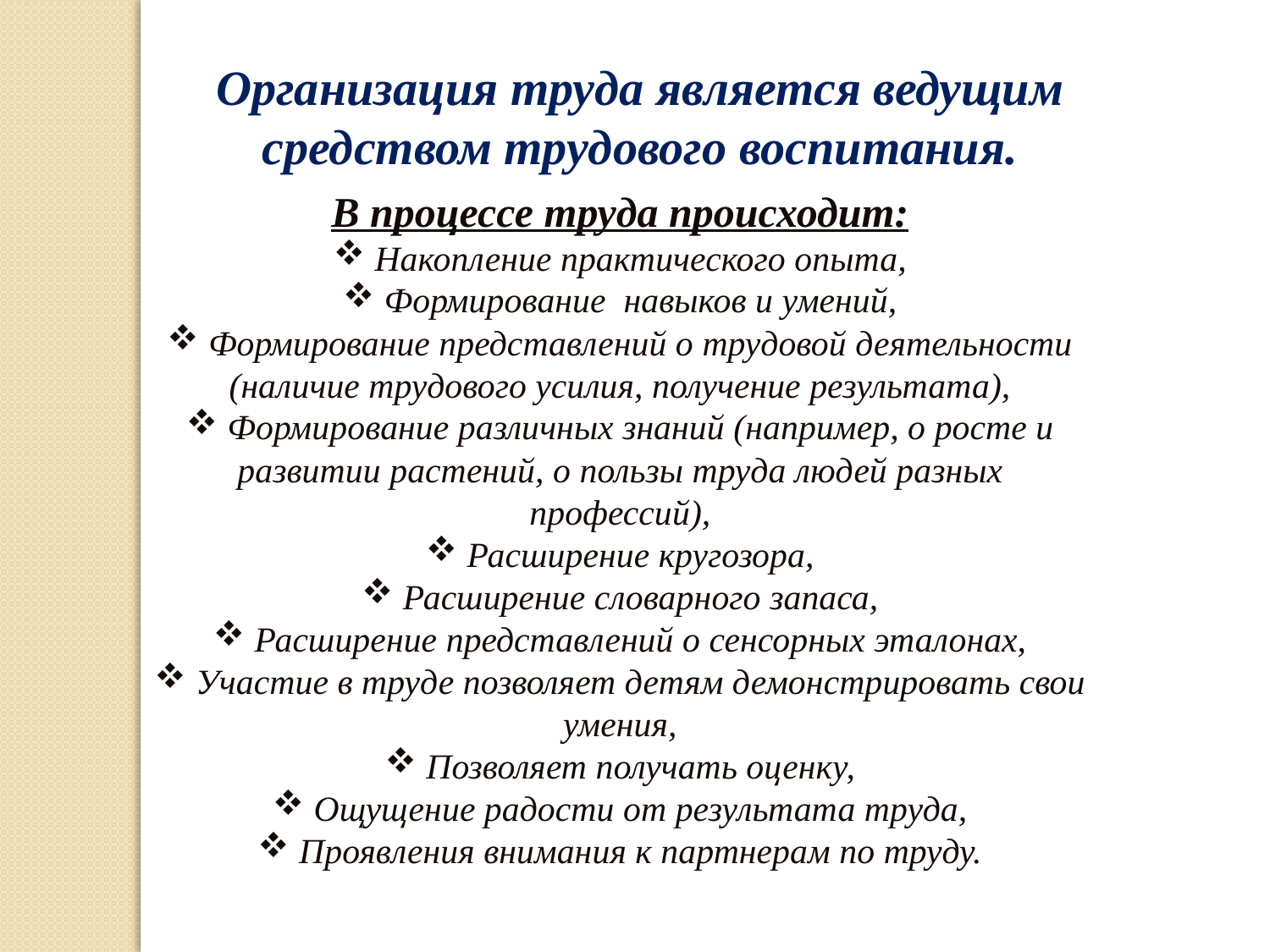

Организация труда является ведущим средством трудового воспитания.
В процессе труда происходит:
 Накопление практического опыта,
 Формирование  навыков и умений,
 Формирование представлений о трудовой деятельности (наличие трудового усилия, получение результата),
 Формирование различных знаний (например, о росте и развитии растений, о пользы труда людей разных профессий),
 Расширение кругозора,
 Расширение словарного запаса,
 Расширение представлений о сенсорных эталонах,
 Участие в труде позволяет детям демонстрировать свои умения,
 Позволяет получать оценку,
 Ощущение радости от результата труда,
 Проявления внимания к партнерам по труду.